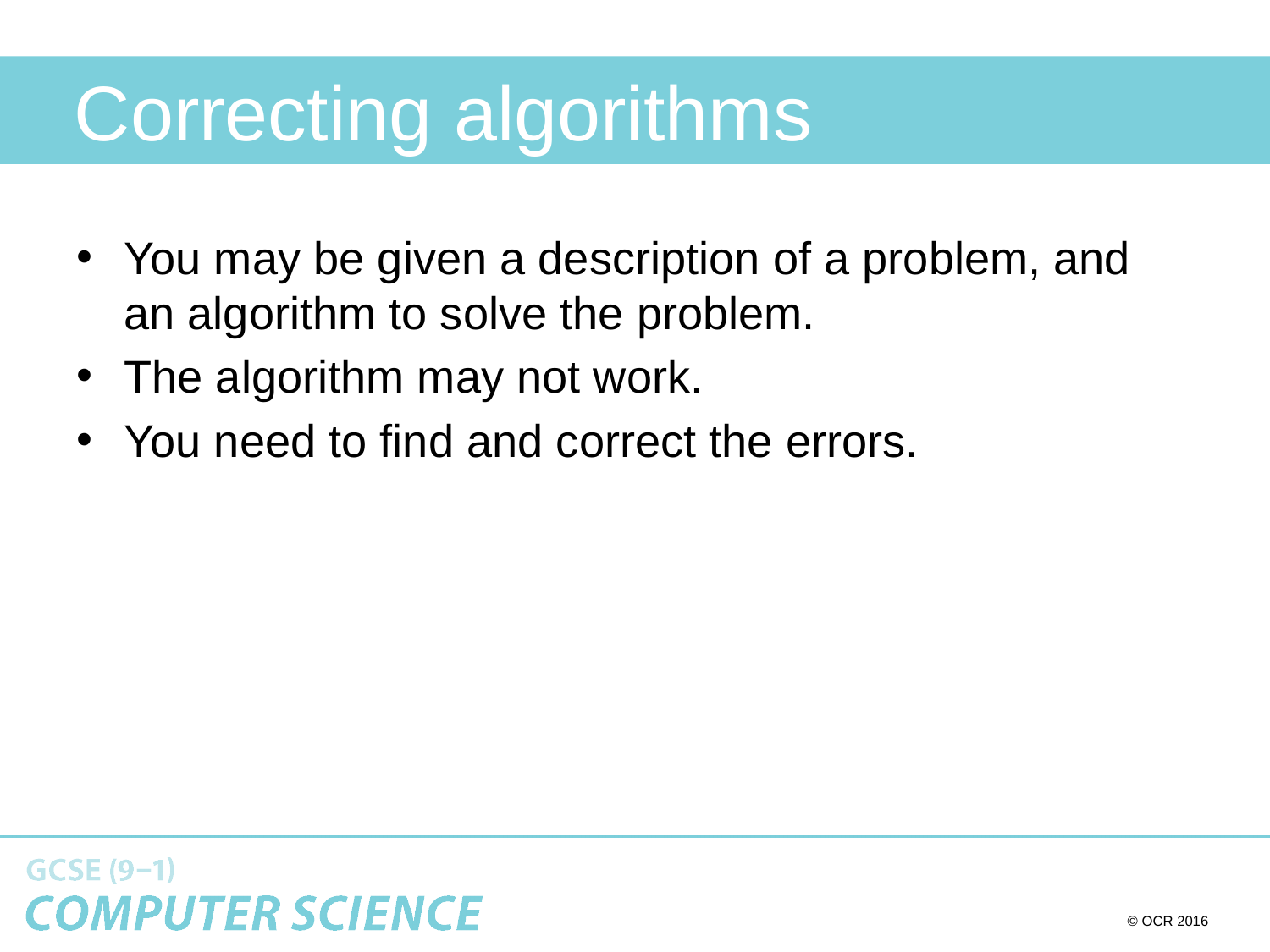

# Correcting algorithms
You may be given a description of a problem, and an algorithm to solve the problem.
The algorithm may not work.
You need to find and correct the errors.